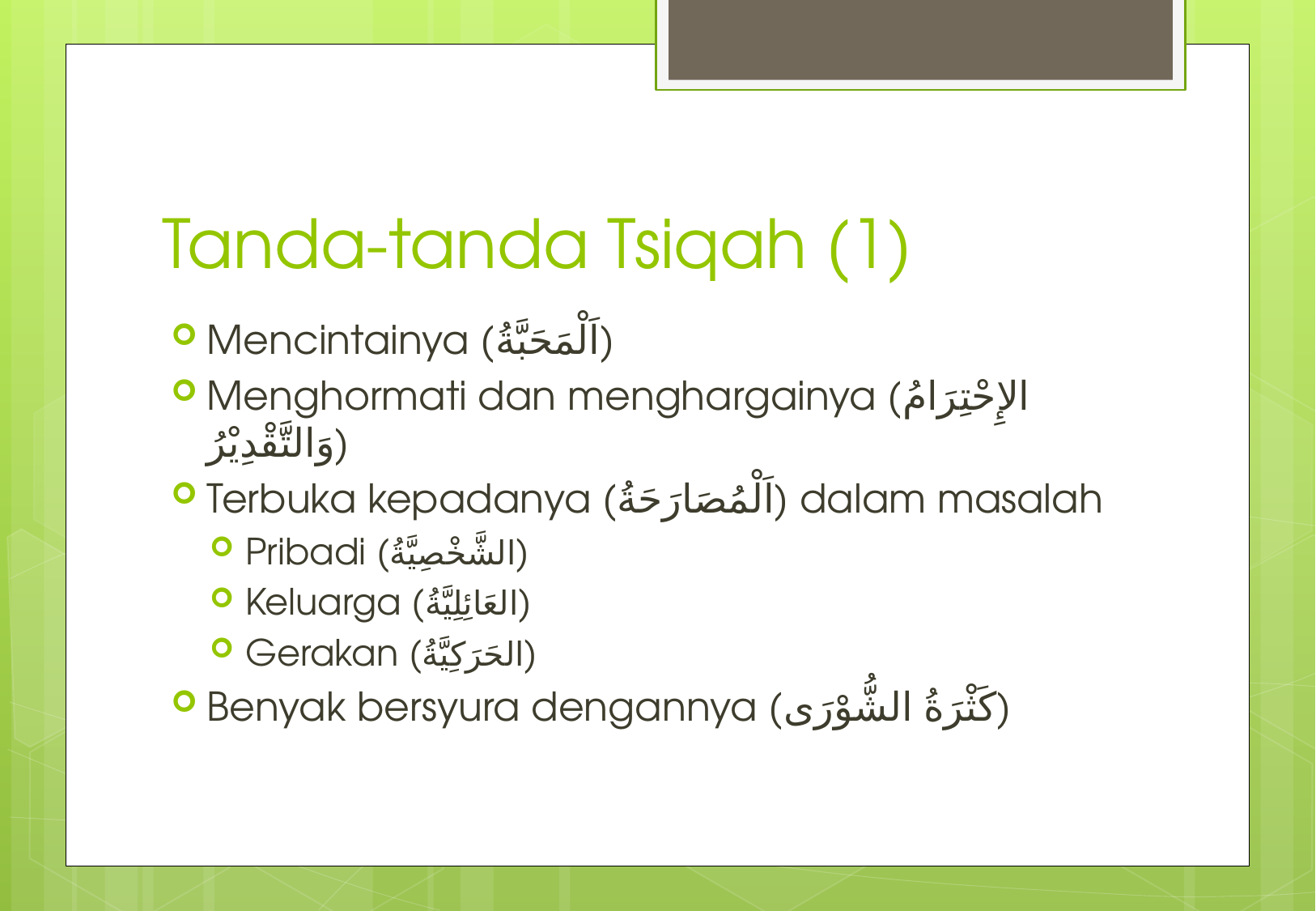

# Tanda-tanda Tsiqah (1)
Mencintainya (اَلْمَحَبَّةُ)
Menghormati dan menghargainya (الإِحْتِرَامُ وَالتَّقْدِيْرُ)
Terbuka kepadanya (اَلْمُصَارَحَةُ) dalam masalah
Pribadi (الشَّخْصِيَّةُ)
Keluarga (العَائِلِيَّةُ)
Gerakan (الحَرَكِيَّةُ)
Benyak bersyura dengannya (كَثْرَةُ الشُّوْرَى)